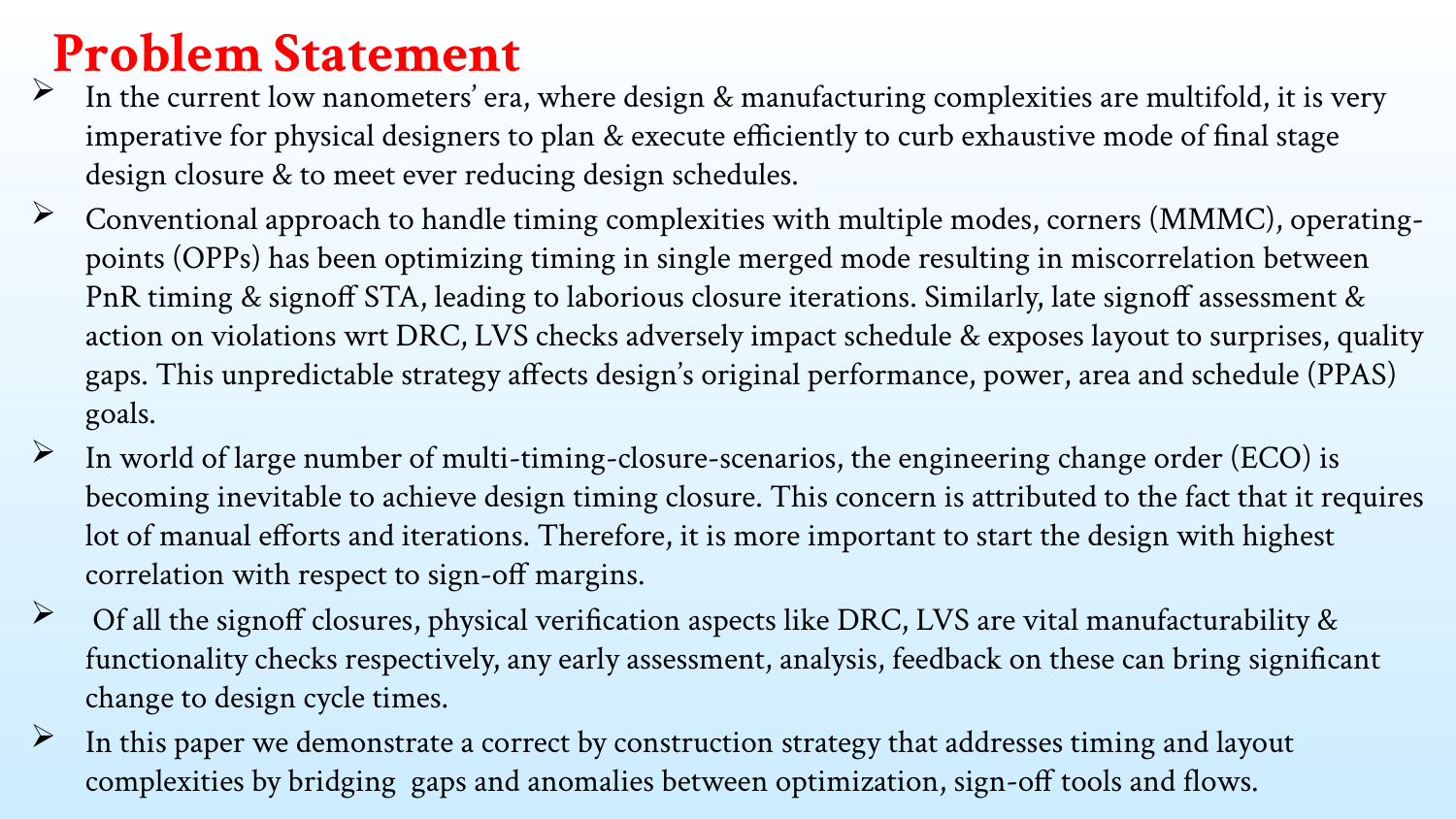

# Problem Statement
In the current low nanometers’ era, where design & manufacturing complexities are multifold, it is very imperative for physical designers to plan & execute efficiently to curb exhaustive mode of final stage design closure & to meet ever reducing design schedules.
Conventional approach to handle timing complexities with multiple modes, corners (MMMC), operating-points (OPPs) has been optimizing timing in single merged mode resulting in miscorrelation between PnR timing & signoff STA, leading to laborious closure iterations. Similarly, late signoff assessment & action on violations wrt DRC, LVS checks adversely impact schedule & exposes layout to surprises, quality gaps. This unpredictable strategy affects design’s original performance, power, area and schedule (PPAS) goals.
In world of large number of multi-timing-closure-scenarios, the engineering change order (ECO) is becoming inevitable to achieve design timing closure. This concern is attributed to the fact that it requires lot of manual efforts and iterations. Therefore, it is more important to start the design with highest correlation with respect to sign-off margins.
 Of all the signoff closures, physical verification aspects like DRC, LVS are vital manufacturability & functionality checks respectively, any early assessment, analysis, feedback on these can bring significant change to design cycle times.
In this paper we demonstrate a correct by construction strategy that addresses timing and layout complexities by bridging  gaps and anomalies between optimization, sign-off tools and flows.